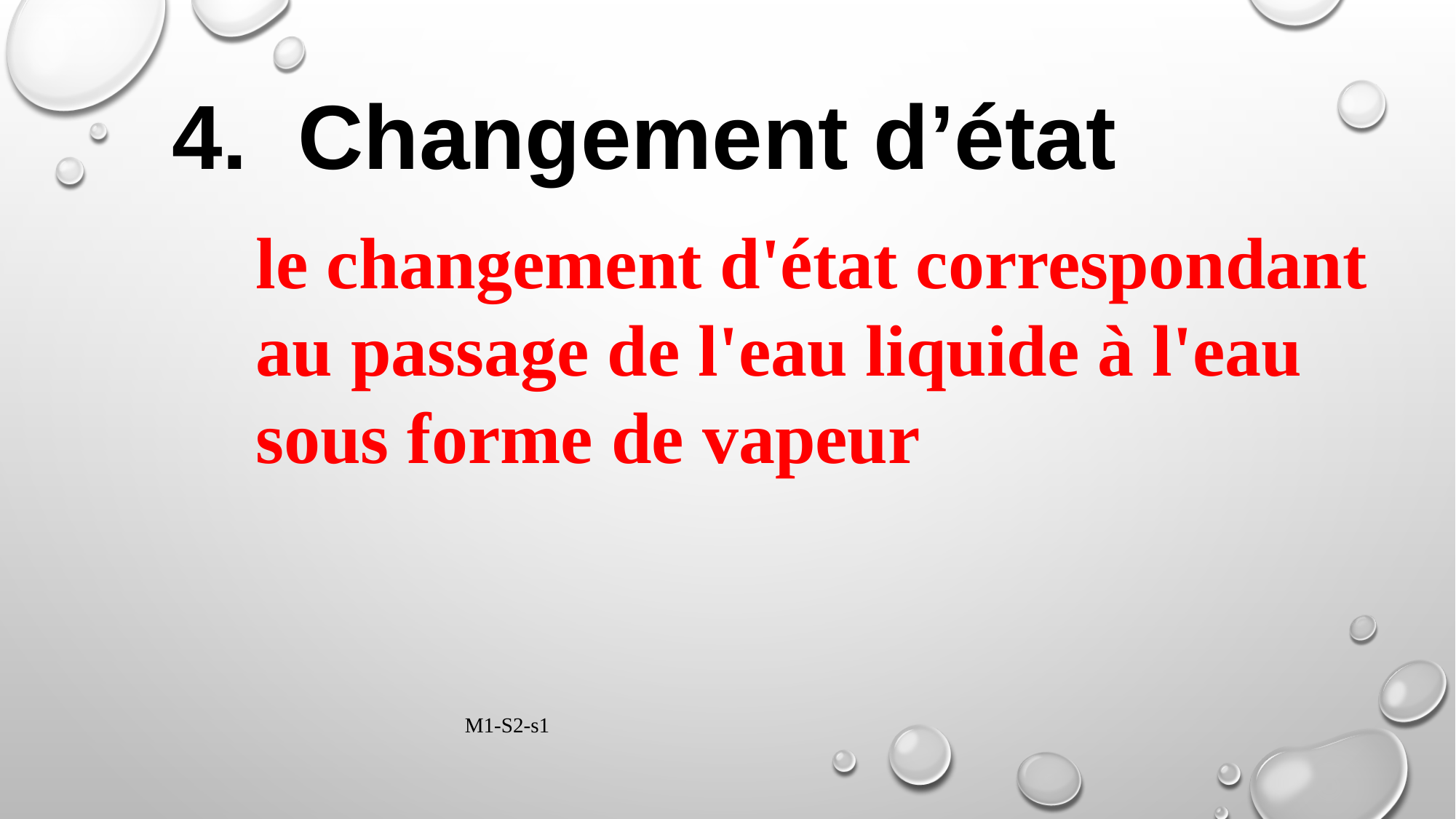

4.  Changement d’état
le changement d'état correspondant
au passage de l'eau liquide à l'eau sous forme de vapeur
M1-S2-s1